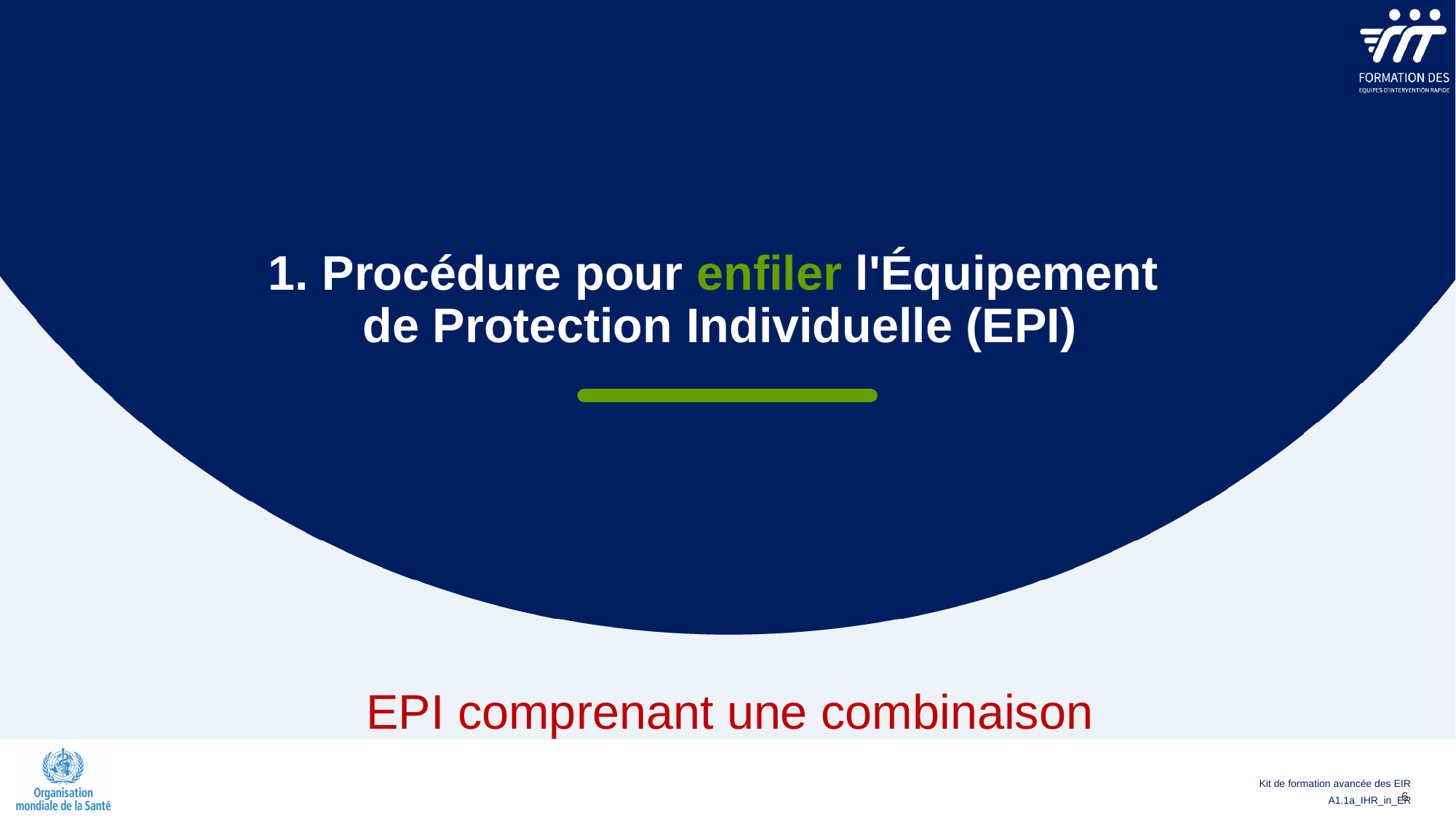

1. Procédure pour enfiler l'Équipement
de Protection Individuelle (EPI)
EPI comprenant une combinaison